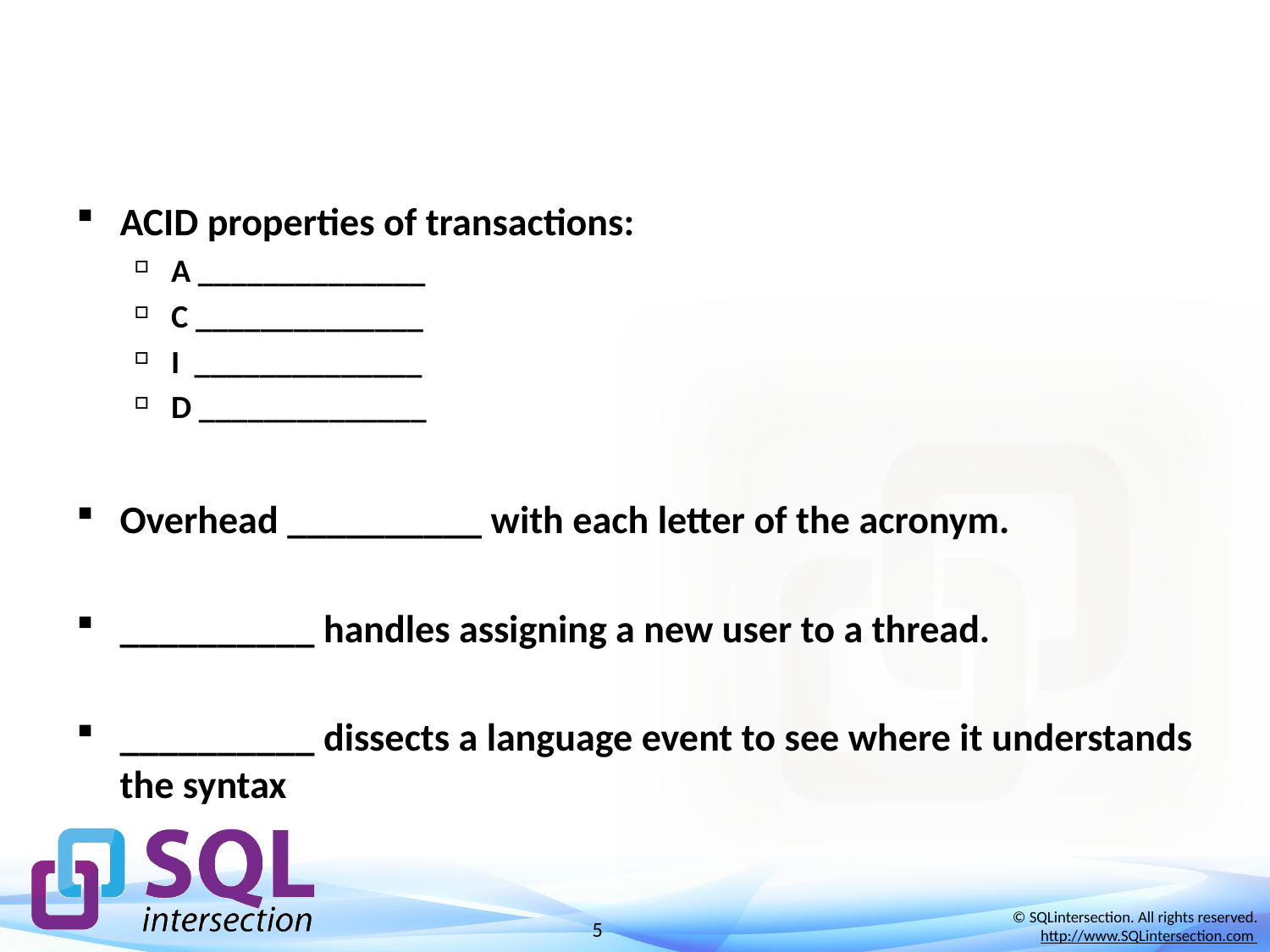

#
ACID properties of transactions:
A ______________
C ______________
I  ______________
D ______________

Overhead __________ with each letter of the acronym.

__________ handles assigning a new user to a thread.

__________ dissects a language event to see where it understands the syntax